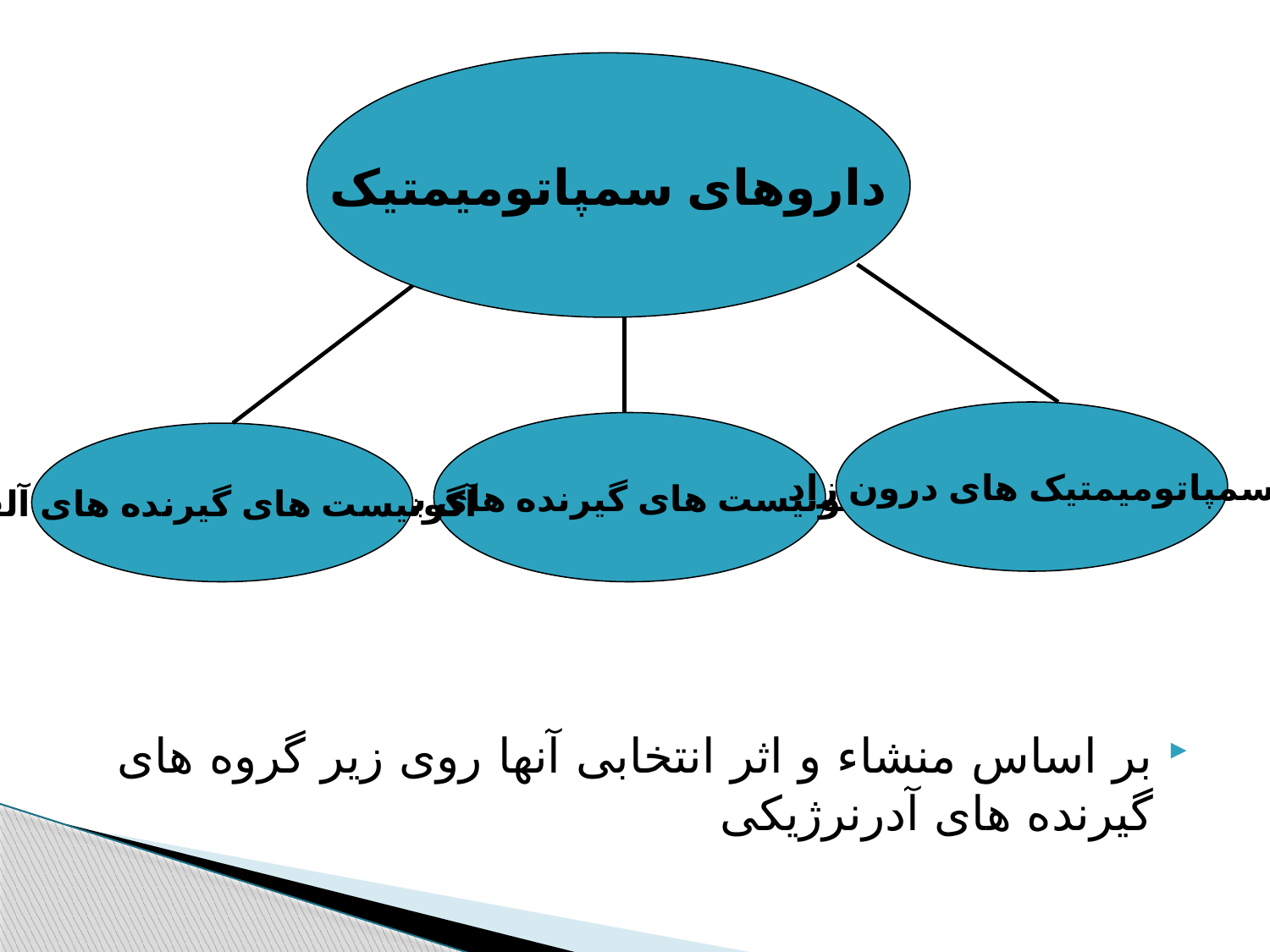

داروهای سمپاتومیمتیک

سمپاتومیمتیک های درون زاد
آگونیست های گیرنده های بتا
آگونیست های گیرنده های آلفا
بر اساس منشاء و اثر انتخابی آنها روی زیر گروه های گیرنده های آدرنرژیکی